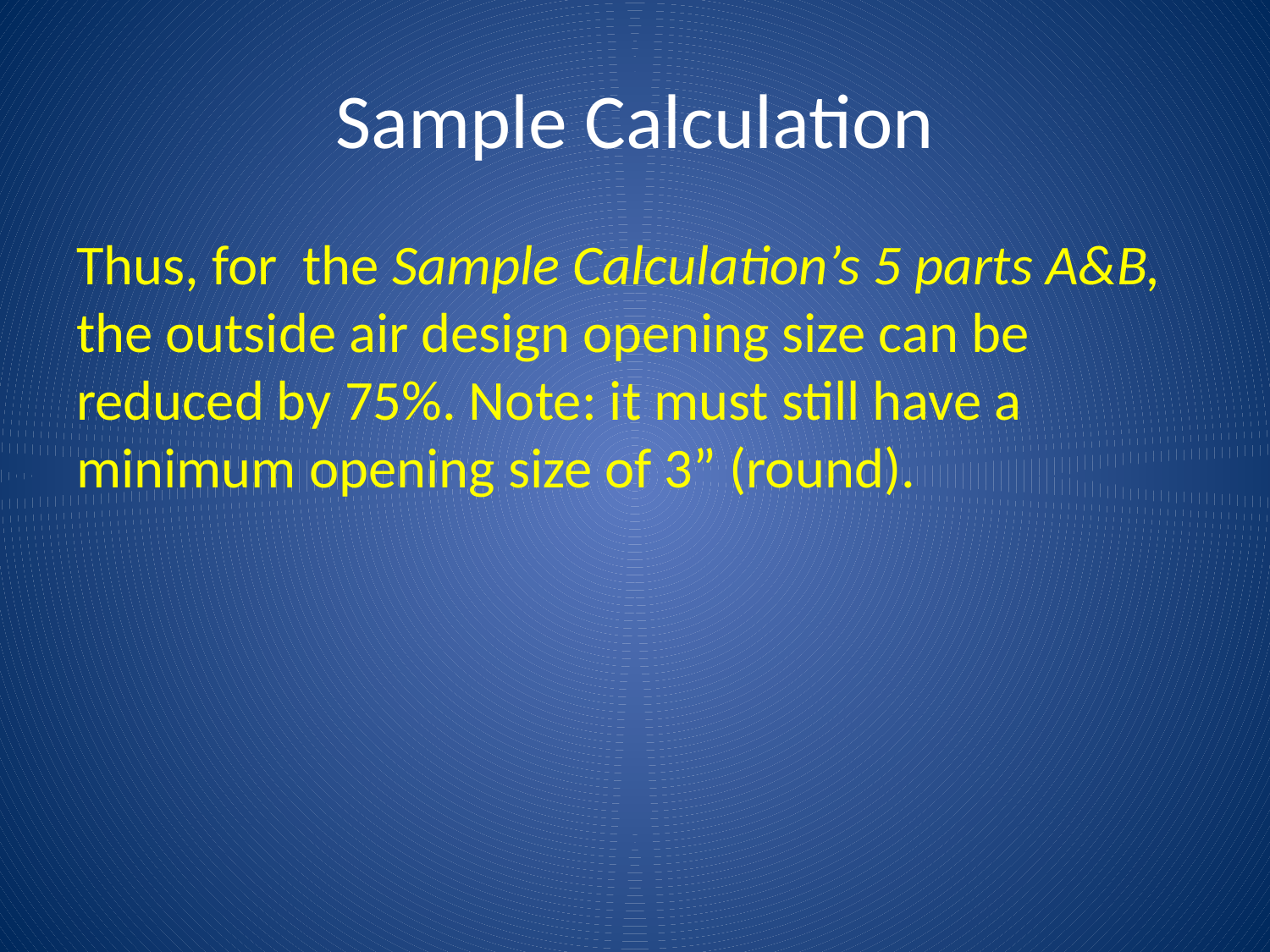

# Sample Calculation
Thus, for  the Sample Calculation’s 5 parts A&B, the outside air design opening size can be reduced by 75%. Note: it must still have a minimum opening size of 3” (round).